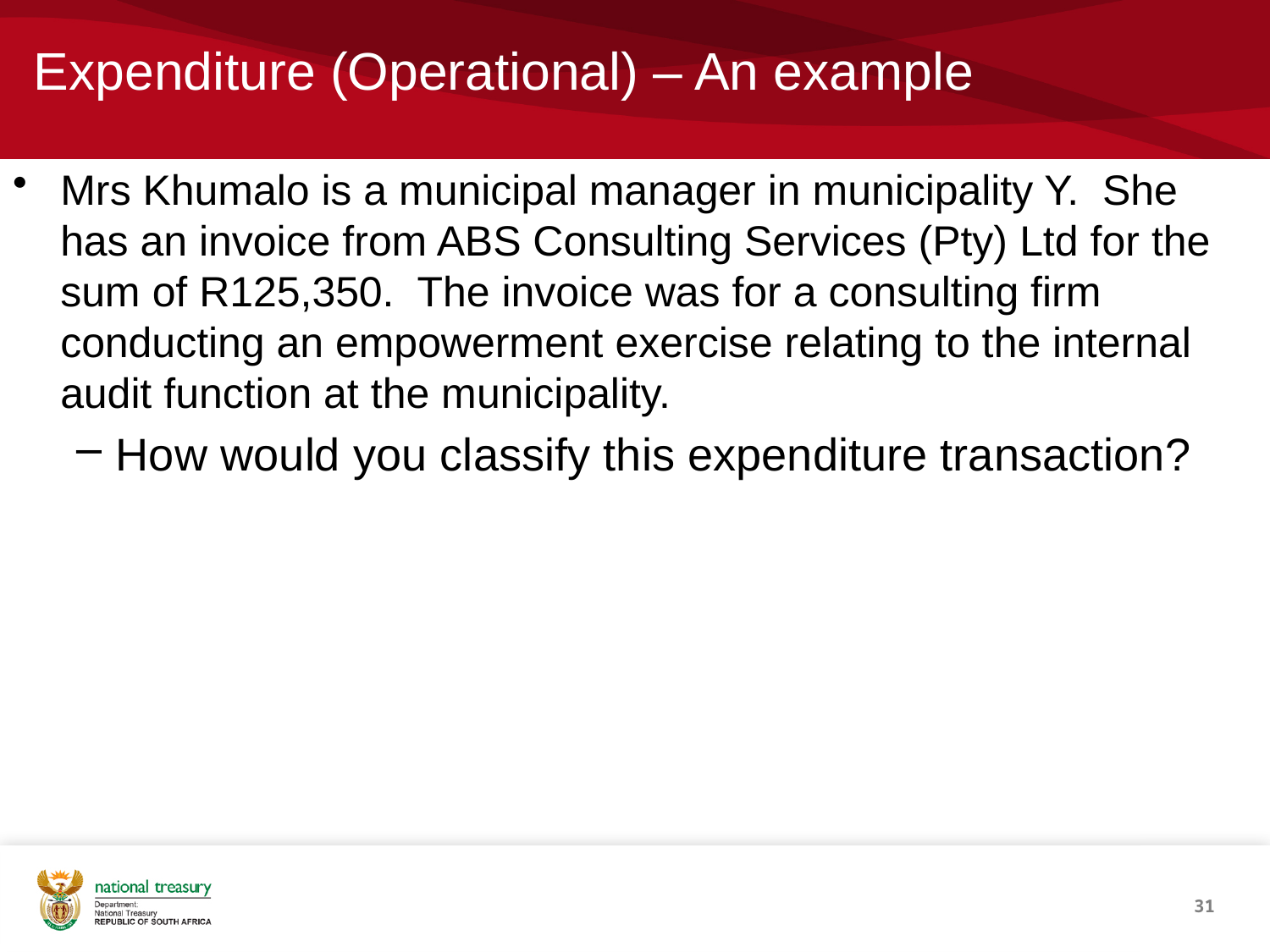

# Expenditure (Operational) – An example
Mrs Khumalo is a municipal manager in municipality Y.  She has an invoice from ABS Consulting Services (Pty) Ltd for the sum of R125,350.  The invoice was for a consulting firm conducting an empowerment exercise relating to the internal audit function at the municipality.
How would you classify this expenditure transaction?
31